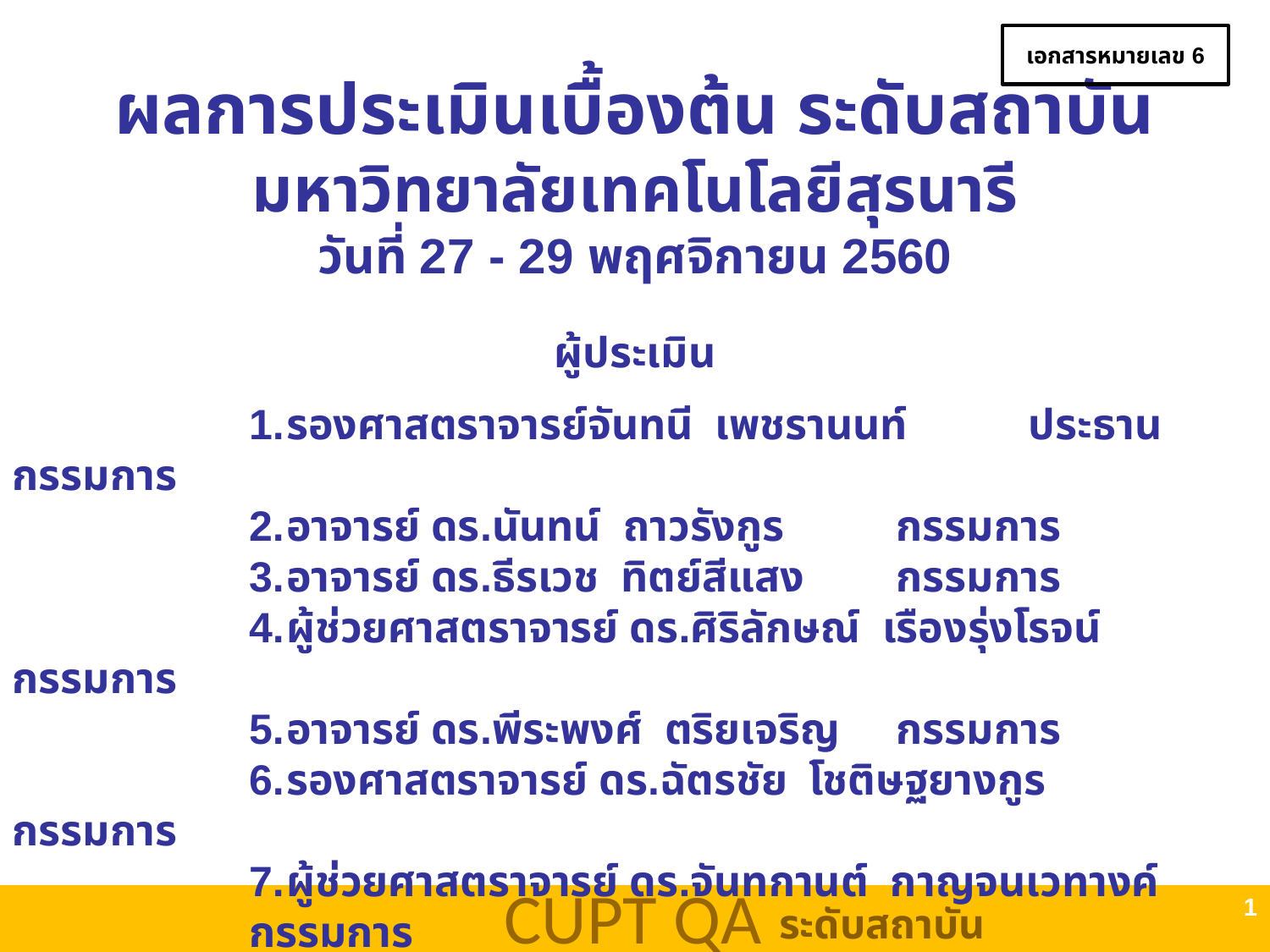

# ผลการประเมินเบื้องต้น ระดับสถาบัน มหาวิทยาลัยเทคโนโลยีสุรนารี วันที่ 27 - 29 พฤศจิกายน 2560
เอกสารหมายเลข 6
ผู้ประเมิน
	1.	รองศาสตราจารย์จันทนี  เพชรานนท์	ประธานกรรมการ
	2.	อาจารย์ ดร.นันทน์  ถาวรังกูร	กรรมการ
	3.	อาจารย์ ดร.ธีรเวช  ทิตย์สีแสง	กรรมการ
	4.	ผู้ช่วยศาสตราจารย์ ดร.ศิริลักษณ์  เรืองรุ่งโรจน์	กรรมการ
	5.	อาจารย์ ดร.พีระพงศ์  ตริยเจริญ	กรรมการ
	6.	รองศาสตราจารย์ ดร.ฉัตรชัย  โชติษฐยางกูร	กรรมการ
	7.	ผู้ช่วยศาสตราจารย์ ดร.จันทกานต์  กาญจนเวทางค์	กรรมการ
1